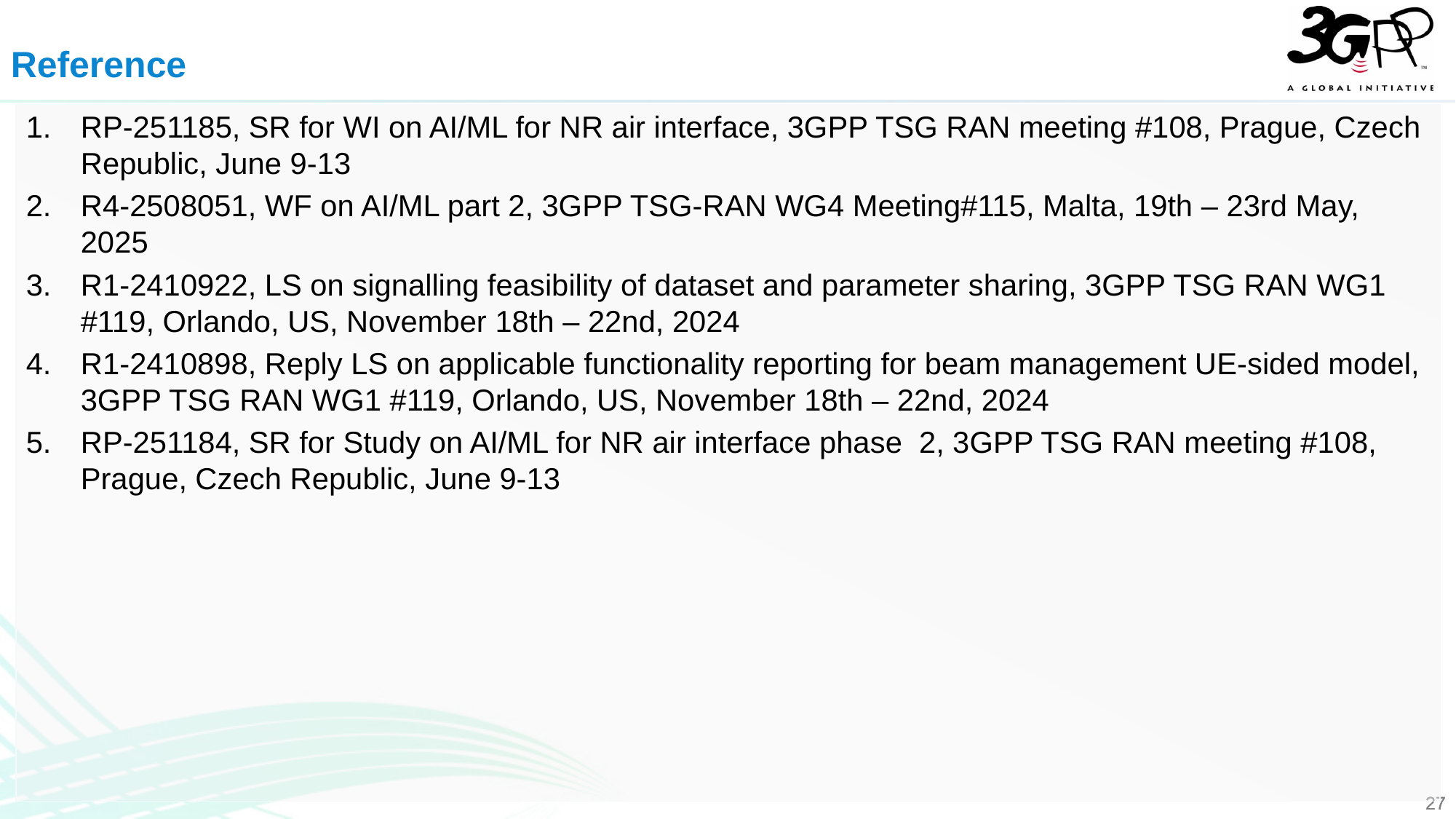

Reference
RP-251185, SR for WI on AI/ML for NR air interface, 3GPP TSG RAN meeting #108, Prague, Czech Republic, June 9-13
R4-2508051, WF on AI/ML part 2, 3GPP TSG-RAN WG4 Meeting#115, Malta, 19th – 23rd May, 2025
R1-2410922, LS on signalling feasibility of dataset and parameter sharing, 3GPP TSG RAN WG1 #119, Orlando, US, November 18th – 22nd, 2024
R1-2410898, Reply LS on applicable functionality reporting for beam management UE-sided model, 3GPP TSG RAN WG1 #119, Orlando, US, November 18th – 22nd, 2024
RP-251184, SR for Study on AI/ML for NR air interface phase  2, 3GPP TSG RAN meeting #108, Prague, Czech Republic, June 9-13